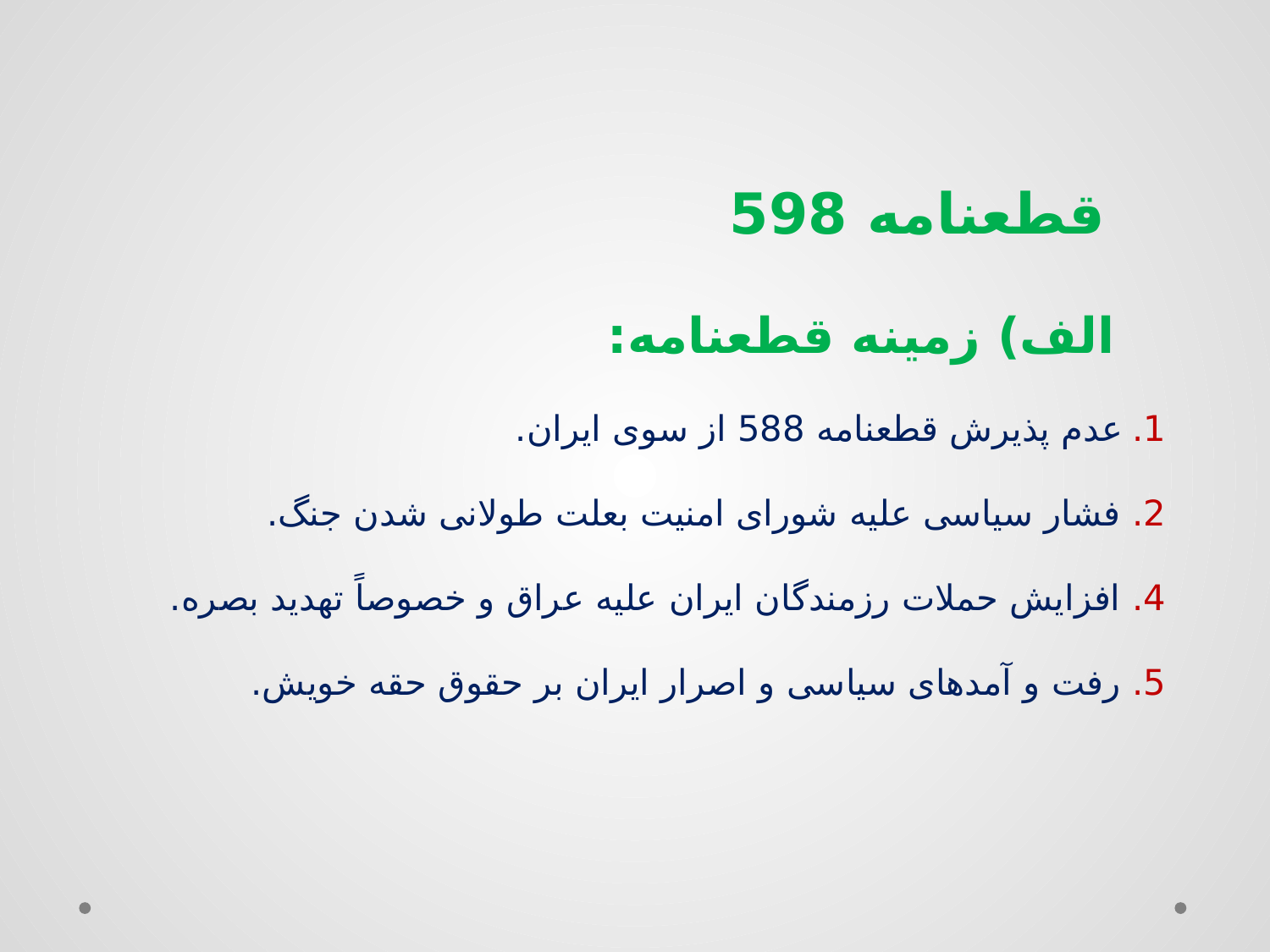

# قطعنامه 598 الف) زمینه قطعنامه: 1. عدم پذیرش قطعنامه 588 از سوی ایران. 2. فشار سیاسی علیه شورای امنیت بعلت طولانی شدن جنگ. 4. افزایش حملات رزمندگان ایران علیه عراق و خصوصاً تهدید بصره. 5. رفت و آمدهای سیاسی و اصرار ایران بر حقوق حقه خویش.